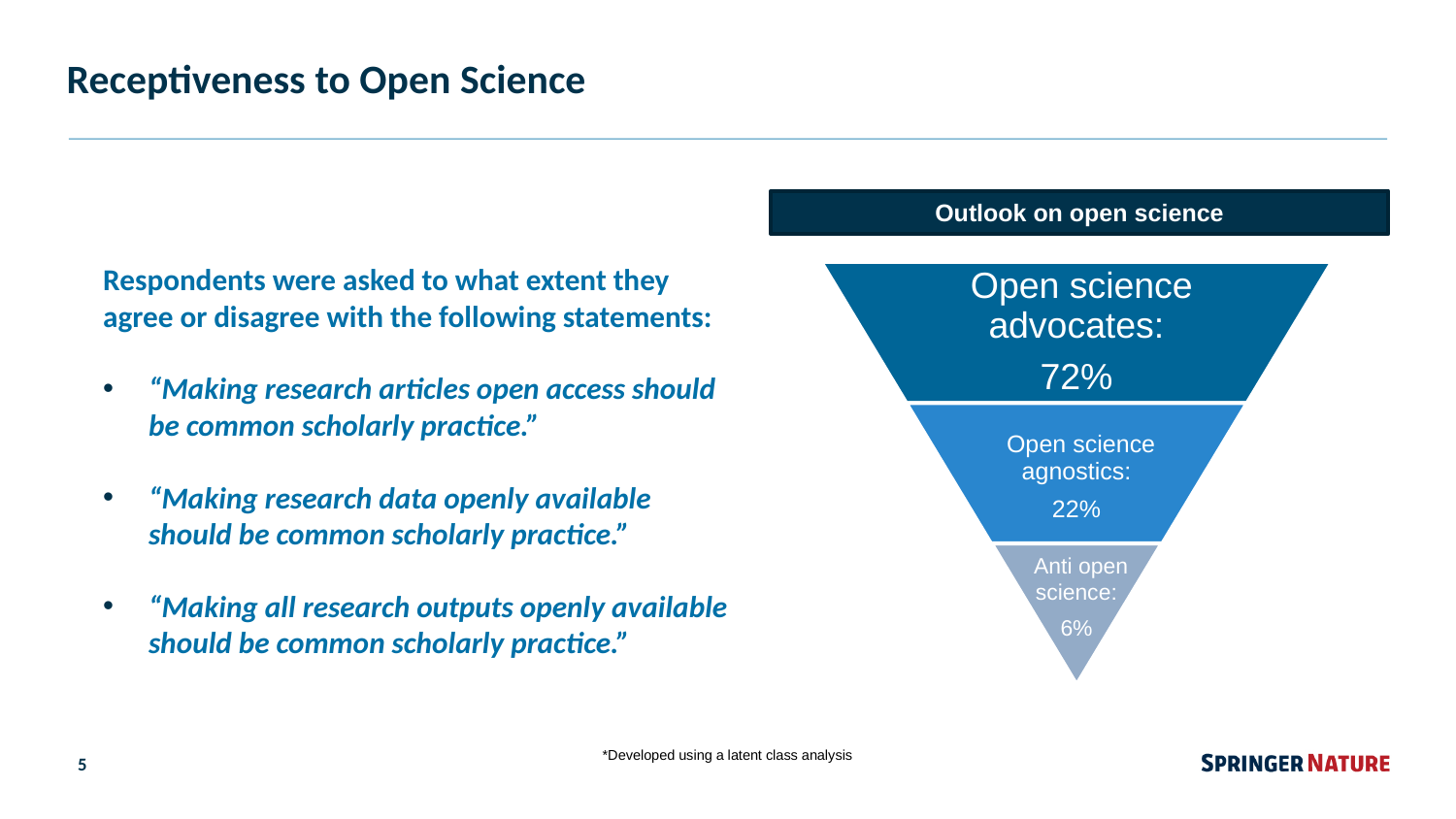

# Receptiveness to Open Science
Outlook on open science
Respondents were asked to what extent they
agree or disagree with the following statements:

“Making research articles open access should be common scholarly practice.”

“Making research data openly available should be common scholarly practice.”

“Making all research outputs openly available should be common scholarly practice.”

 Open science advocates:
72%

 Open science agnostics:
22%

 Anti open science:
6%
*Developed using a latent class analysis